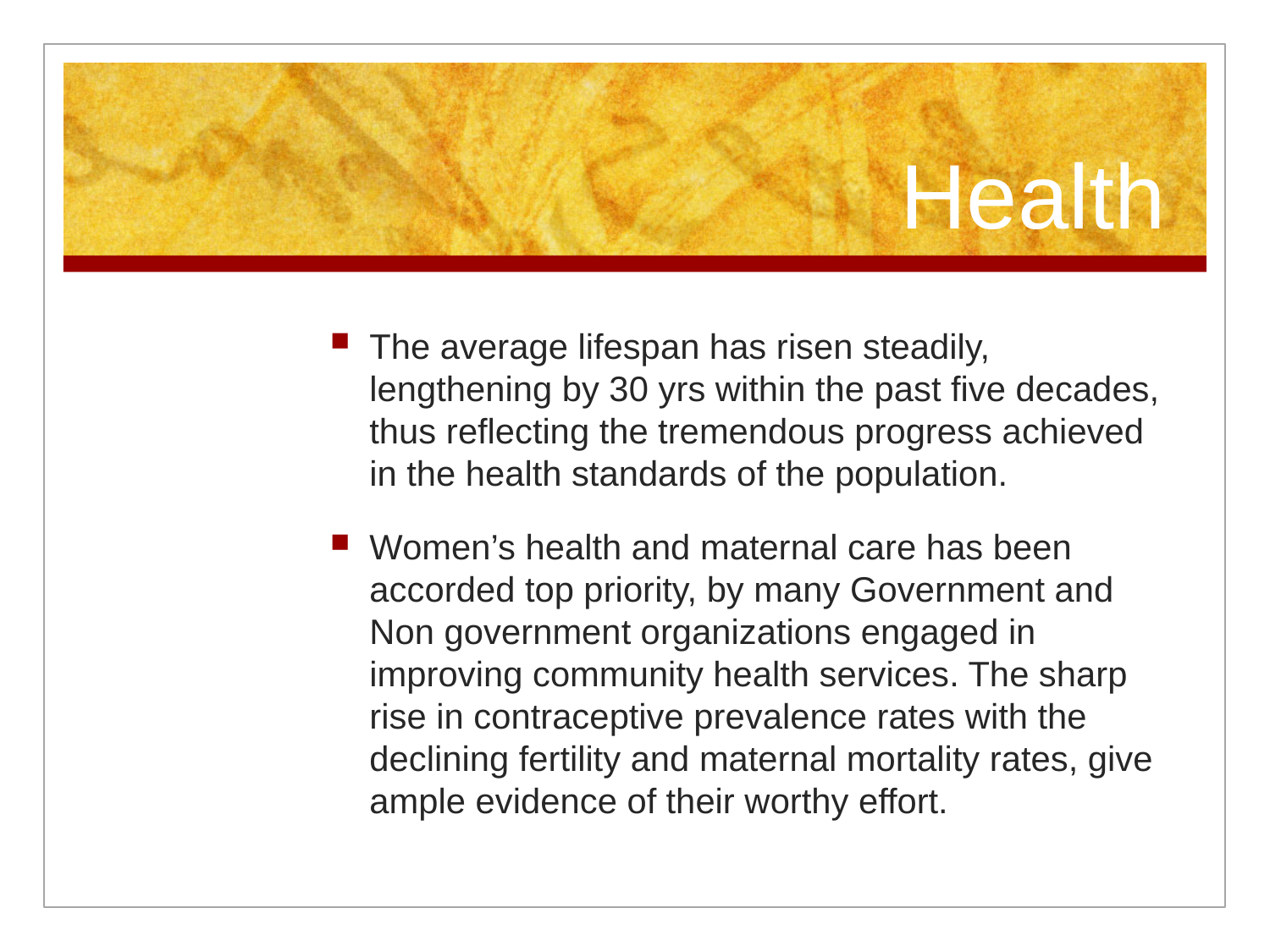

# Health
The average lifespan has risen steadily, lengthening by 30 yrs within the past five decades, thus reflecting the tremendous progress achieved in the health standards of the population.
Women’s health and maternal care has been accorded top priority, by many Government and Non government organizations engaged in improving community health services. The sharp rise in contraceptive prevalence rates with the declining fertility and maternal mortality rates, give ample evidence of their worthy effort.